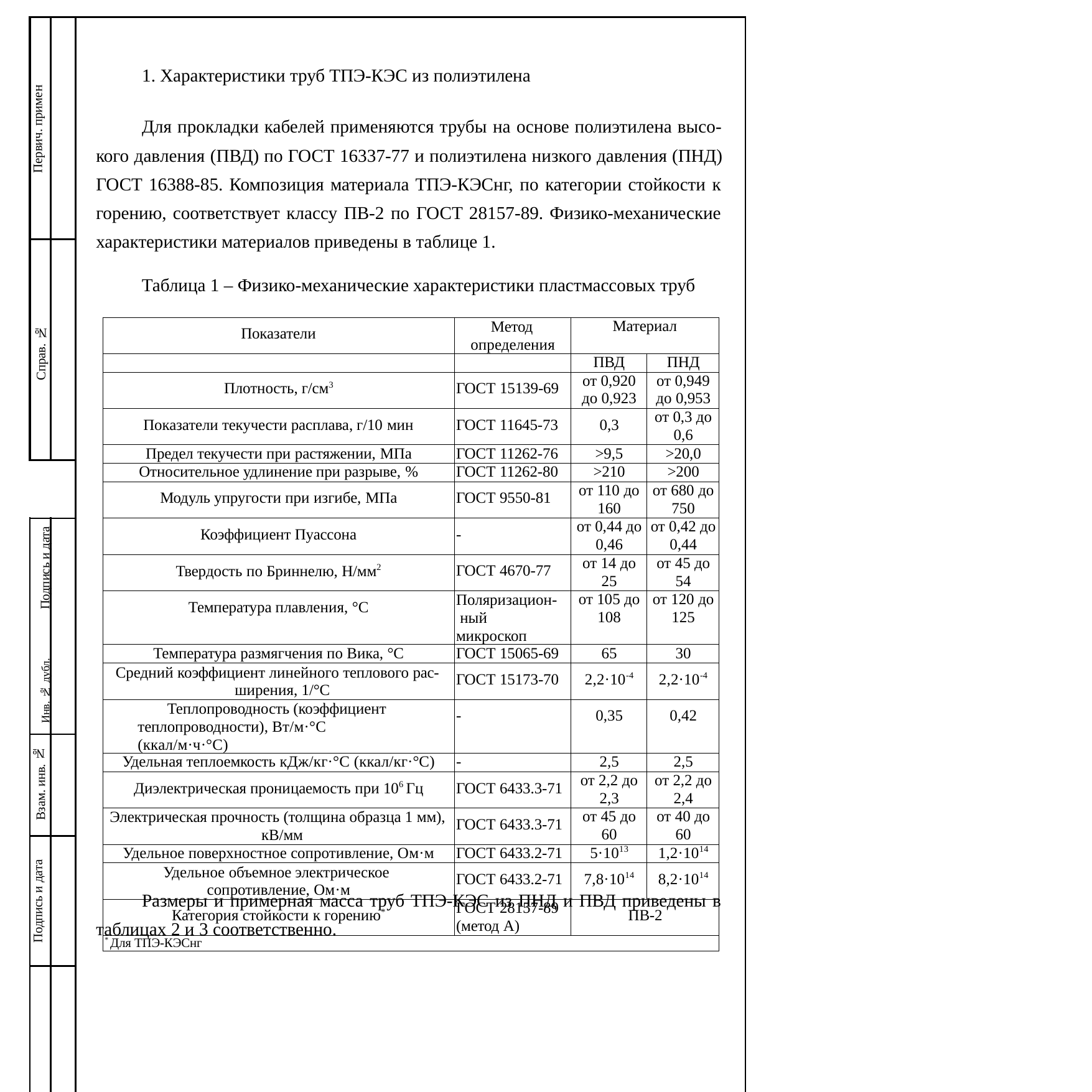

| Первич. примен |  | 1. Характеристики труб ТПЭ-КЭС из полиэтилена Для прокладки кабелей применяются трубы на основе полиэтилена высо- кого давления (ПВД) по ГОСТ 16337-77 и полиэтилена низкого давления (ПНД) ГОСТ 16388-85. Композиция материала ТПЭ-КЭСнг, по категории стойкости к горению, соответствует классу ПВ-2 по ГОСТ 28157-89. Физико-механические характеристики материалов приведены в таблице 1. Таблица 1 – Физико-механические характеристики пластмассовых труб Размеры и примерная масса труб ТПЭ-КЭС из ПНД и ПВД приведены в таблицах 2 и 3 соответственно. |  |  |  |  |  |  |
| --- | --- | --- | --- | --- | --- | --- | --- | --- |
| Справ. № |  |  |  |  |  |  |  |  |
|  |  |  |  |  |  |  |  |  |
| Инв. № дубл. Подпись и дата |  |  |  |  |  |  |  |  |
| Взам. инв. № |  |  |  |  |  |  |  |  |
| Подпись и дата |  |  |  |  |  |  |  |  |
| Инв. № подл |  |  |  |  |  |  |  |  |
|  |  |  |  |  |  |  | ТПЭ-КЭС. Техническая информация для проектирования | лист |
|  |  |  |  |  |  |  |  |  |
|  |  |  |  |  |  |  |  | 4 |
|  |  | Изм | Лист | № документа | Подпись | Дата |  |  |
| Показатели | Метод определения | Материал |  |
| --- | --- | --- | --- |
|  |  | ПВД | ПНД |
| Плотность, г/см3 | ГОСТ 15139-69 | от 0,920 до 0,923 | от 0,949 до 0,953 |
| Показатели текучести расплава, г/10 мин | ГОСТ 11645-73 | 0,3 | от 0,3 до 0,6 |
| Предел текучести при растяжении, МПа | ГОСТ 11262-76 | >9,5 | >20,0 |
| Относительное удлинение при разрыве, % | ГОСТ 11262-80 | >210 | >200 |
| Модуль упругости при изгибе, МПа | ГОСТ 9550-81 | от 110 до 160 | от 680 до 750 |
| Коэффициент Пуассона | - | от 0,44 до 0,46 | от 0,42 до 0,44 |
| Твердость по Бриннелю, Н/мм2 | ГОСТ 4670-77 | от 14 до 25 | от 45 до 54 |
| Температура плавления, °С | Поляризацион- ный микроскоп | от 105 до 108 | от 120 до 125 |
| Температура размягчения по Вика, °С | ГОСТ 15065-69 | 65 | 30 |
| Средний коэффициент линейного теплового рас- ширения, 1/°С | ГОСТ 15173-70 | 2,2·10-4 | 2,2·10-4 |
| Теплопроводность (коэффициент теплопроводности), Вт/м·°С (ккал/м·ч·°С) | - | 0,35 | 0,42 |
| Удельная теплоемкость кДж/кг·°С (ккал/кг·°С) | - | 2,5 | 2,5 |
| Диэлектрическая проницаемость при 106 Гц | ГОСТ 6433.3-71 | от 2,2 до 2,3 | от 2,2 до 2,4 |
| Электрическая прочность (толщина образца 1 мм), кВ/мм | ГОСТ 6433.3-71 | от 45 до 60 | от 40 до 60 |
| Удельное поверхностное сопротивление, Ом·м | ГОСТ 6433.2-71 | 5·1013 | 1,2·1014 |
| Удельное объемное электрическое сопротивление, Ом·м | ГОСТ 6433.2-71 | 7,8·1014 | 8,2·1014 |
| Категория стойкости к горению\* | ГОСТ 28157-89 (метод А) | ПВ-2 |  |
| \* Для ТПЭ-КЭСнг |  |  |  |
|  |  |  |  |
| --- | --- | --- | --- |
|  |  |  |  |
|  |  |  |  |
|  |  |  |  |
|  |  |  |  |
|  |  |  |  |
|  |  |  |  |
|  |  |  |  |
|  |  |  |  |
|  |  |  |  |
|  |  |  |  |
|  |  |  |  |
|  |  |  |  |
|  |  |  |  |
|  |  |  |  |
|  |  |  |  |
|  |  |  |  |
|  |  |  |  |
|  |  |  |  |
|  |  |  |  |